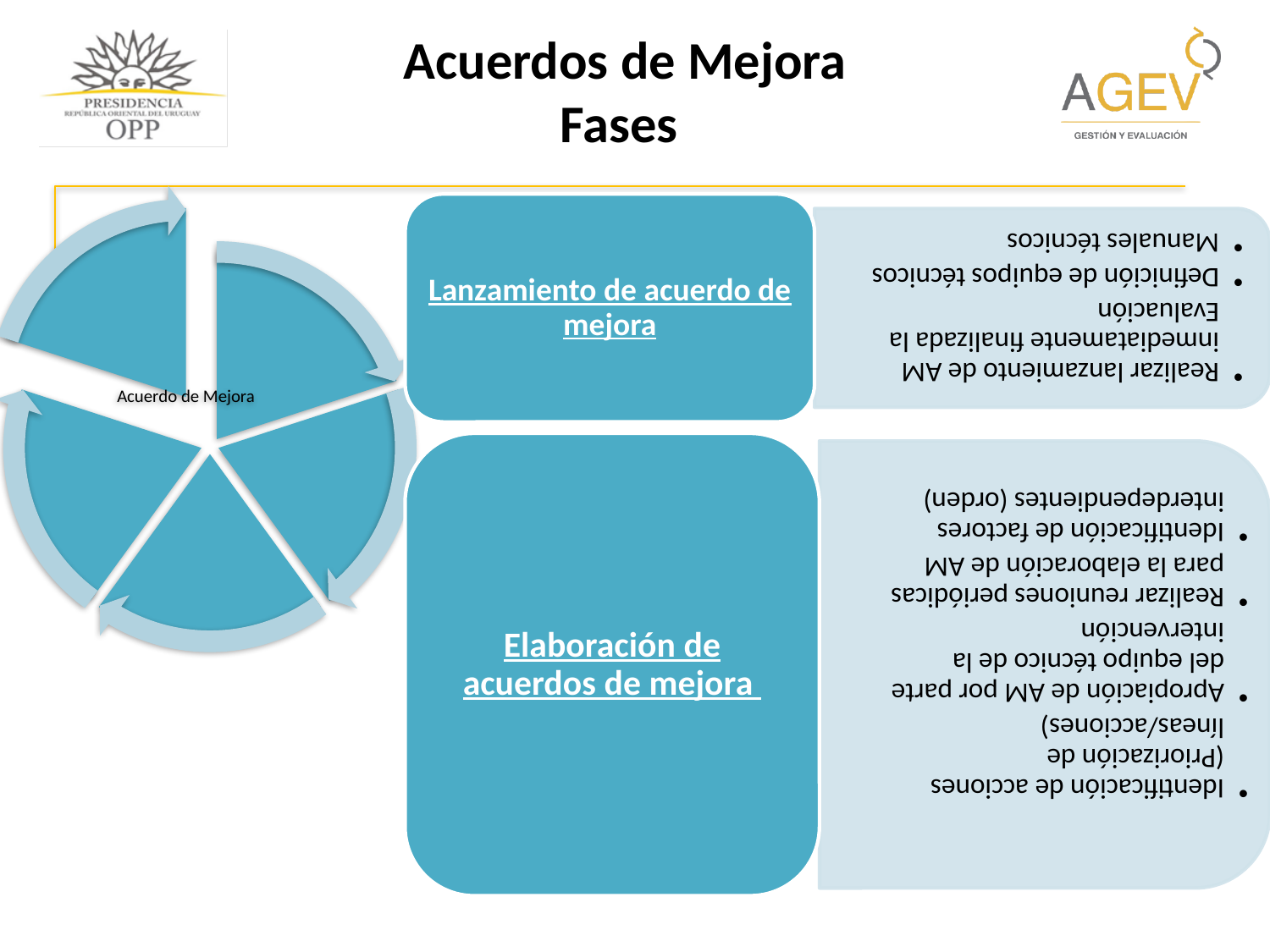

Acuerdo de Mejora
Acuerdos de Mejora
Fases
Realizar lanzamiento de AM inmediatamente finalizada la Evaluación
Definición de equipos técnicos
Manuales técnicos
Lanzamiento de acuerdo de mejora

Identificación de acciones (Priorización de líneas/acciones)
Apropiación de AM por parte del equipo técnico de la intervención
Realizar reuniones periódicas para la elaboración de AM
Identificación de factores interdependientes (orden)
Elaboración de acuerdos de mejora